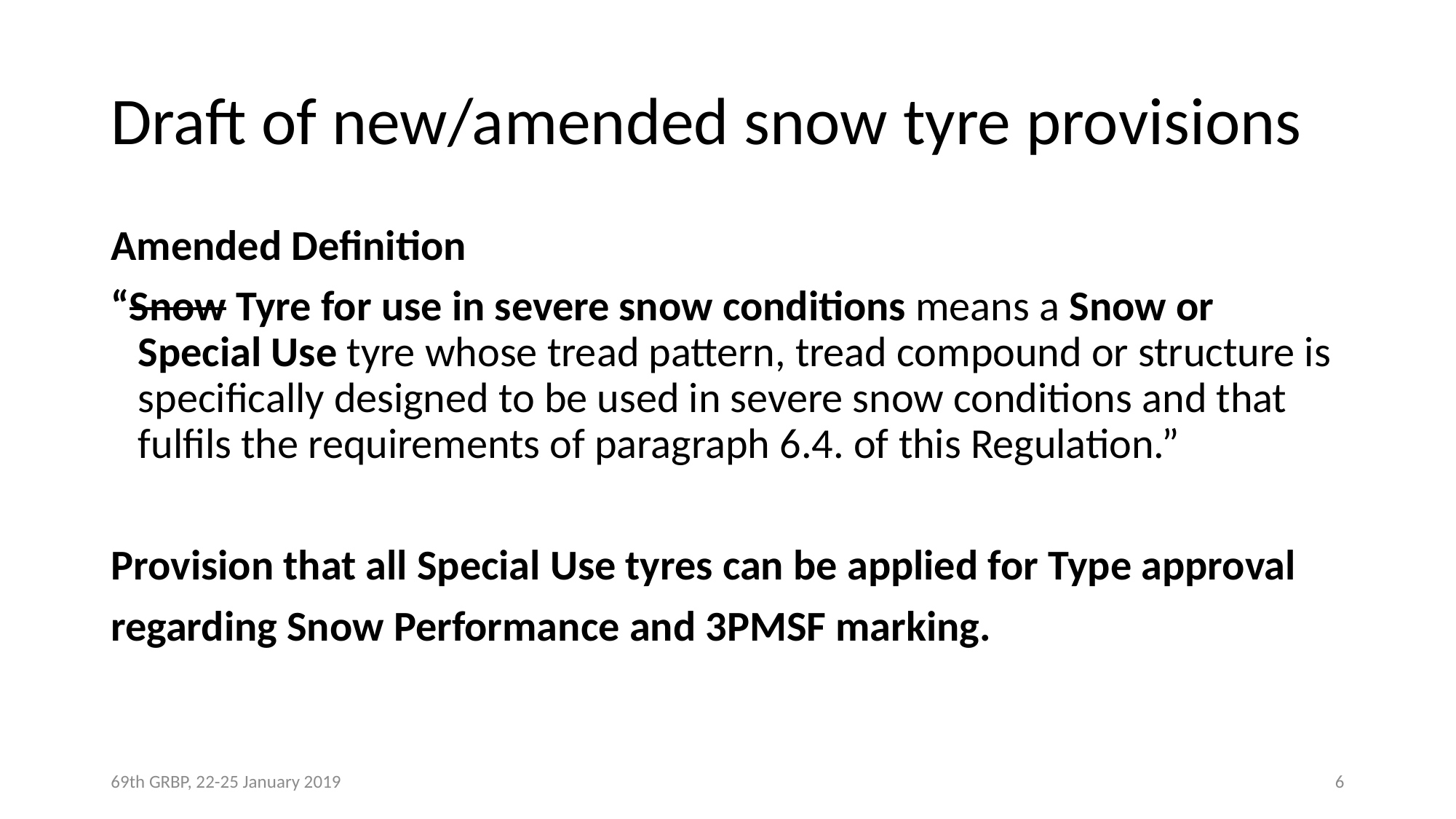

# Draft of new/amended snow tyre provisions
Amended Definition
“Snow Tyre for use in severe snow conditions means a Snow or Special Use tyre whose tread pattern, tread compound or structure is specifically designed to be used in severe snow conditions and that fulfils the requirements of paragraph 6.4. of this Regulation.”

Provision that all Special Use tyres can be applied for Type approval
regarding Snow Performance and 3PMSF marking.

69th GRBP, 22-25 January 2019
6